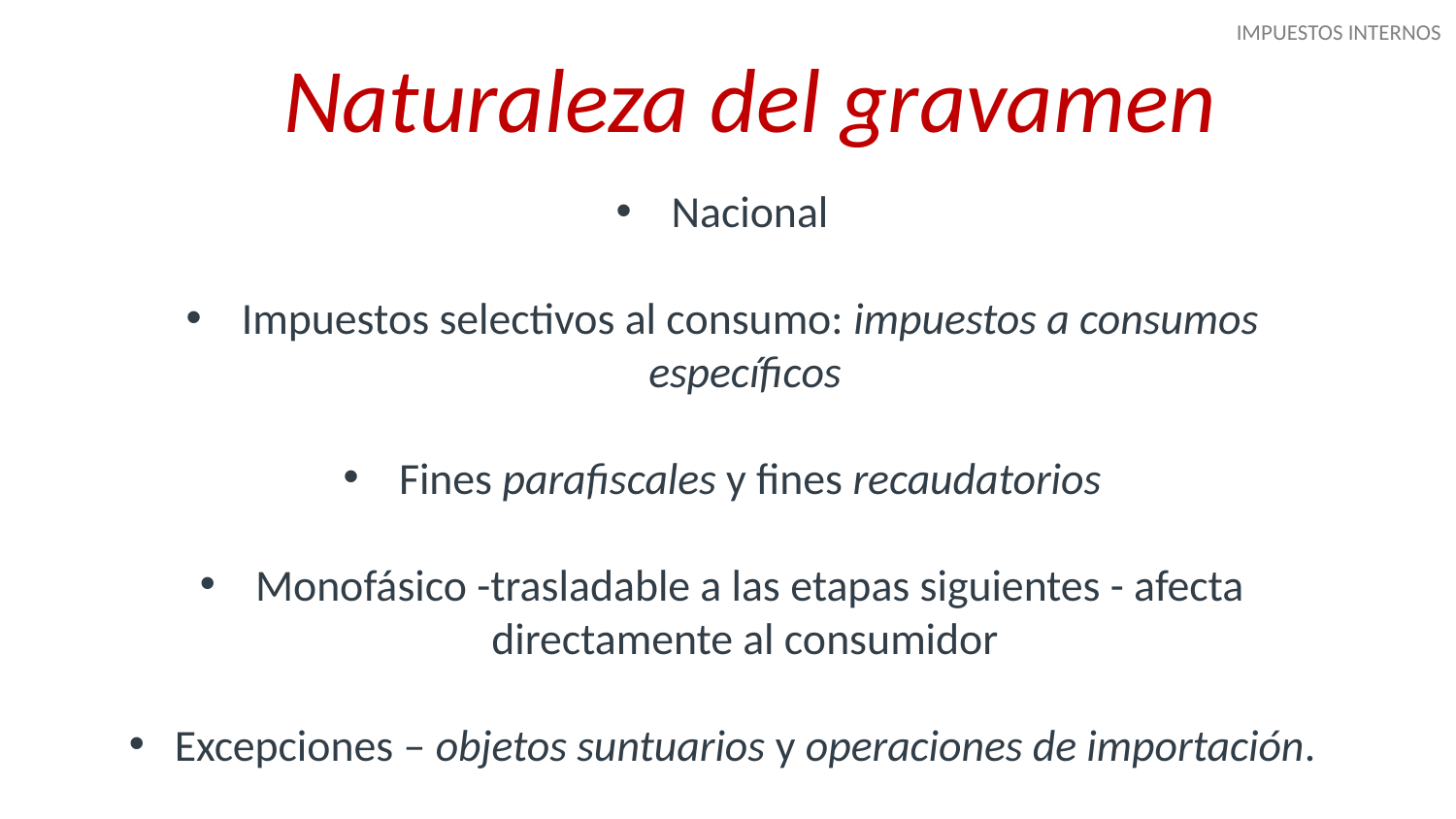

IMPUESTOS INTERNOS
Naturaleza del gravamen
 Nacional

 Impuestos selectivos al consumo: impuestos a consumos específicos

 Fines parafiscales y fines recaudatorios

 Monofásico -trasladable a las etapas siguientes - afecta directamente al consumidor

Excepciones – objetos suntuarios y operaciones de importación.